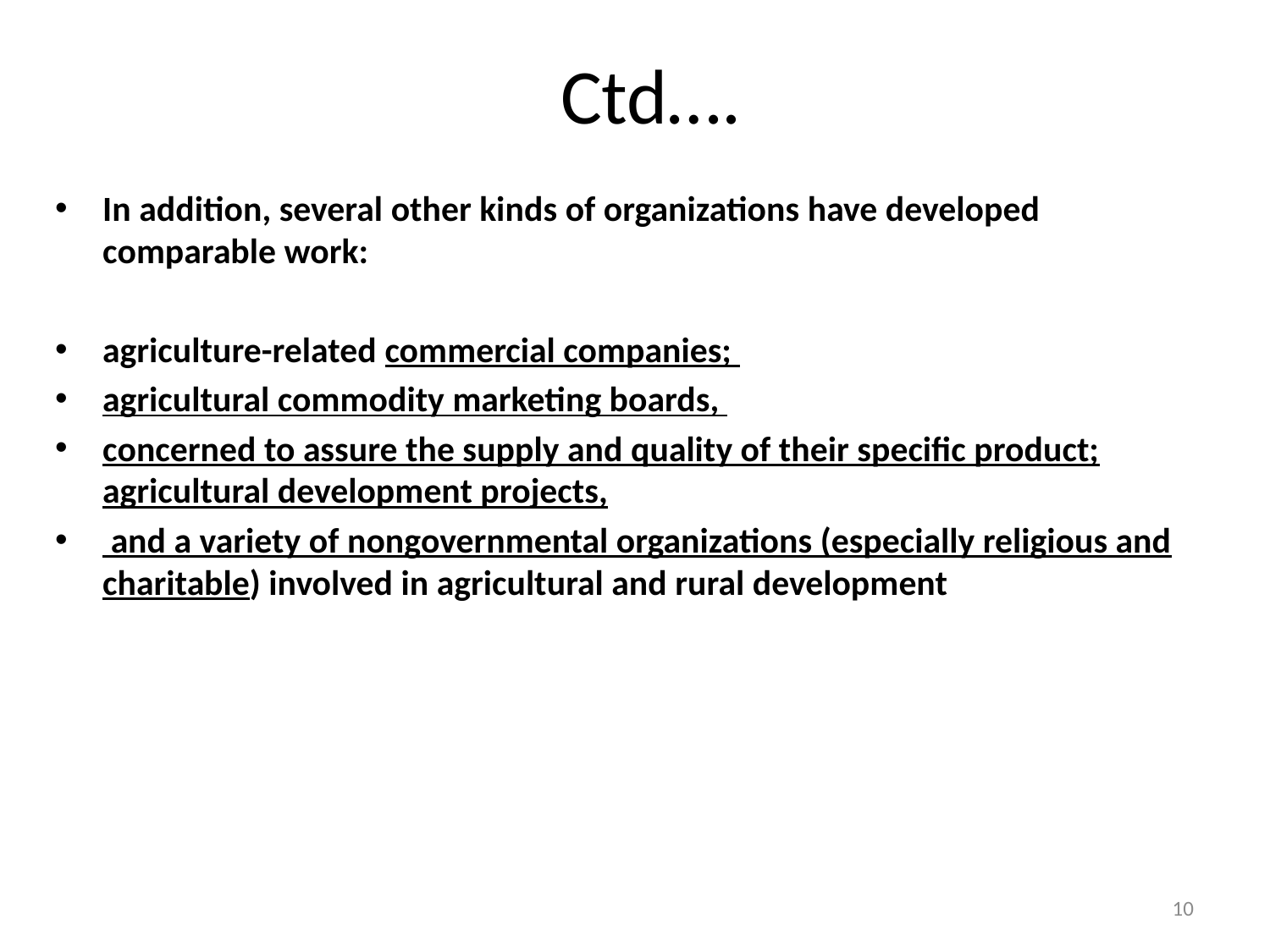

# Ctd….
In addition, several other kinds of organizations have developed comparable work:

agriculture-related commercial companies;
agricultural commodity marketing boards,
concerned to assure the supply and quality of their specific product; agricultural development projects,
 and a variety of nongovernmental organizations (especially religious and charitable) involved in agricultural and rural development

10